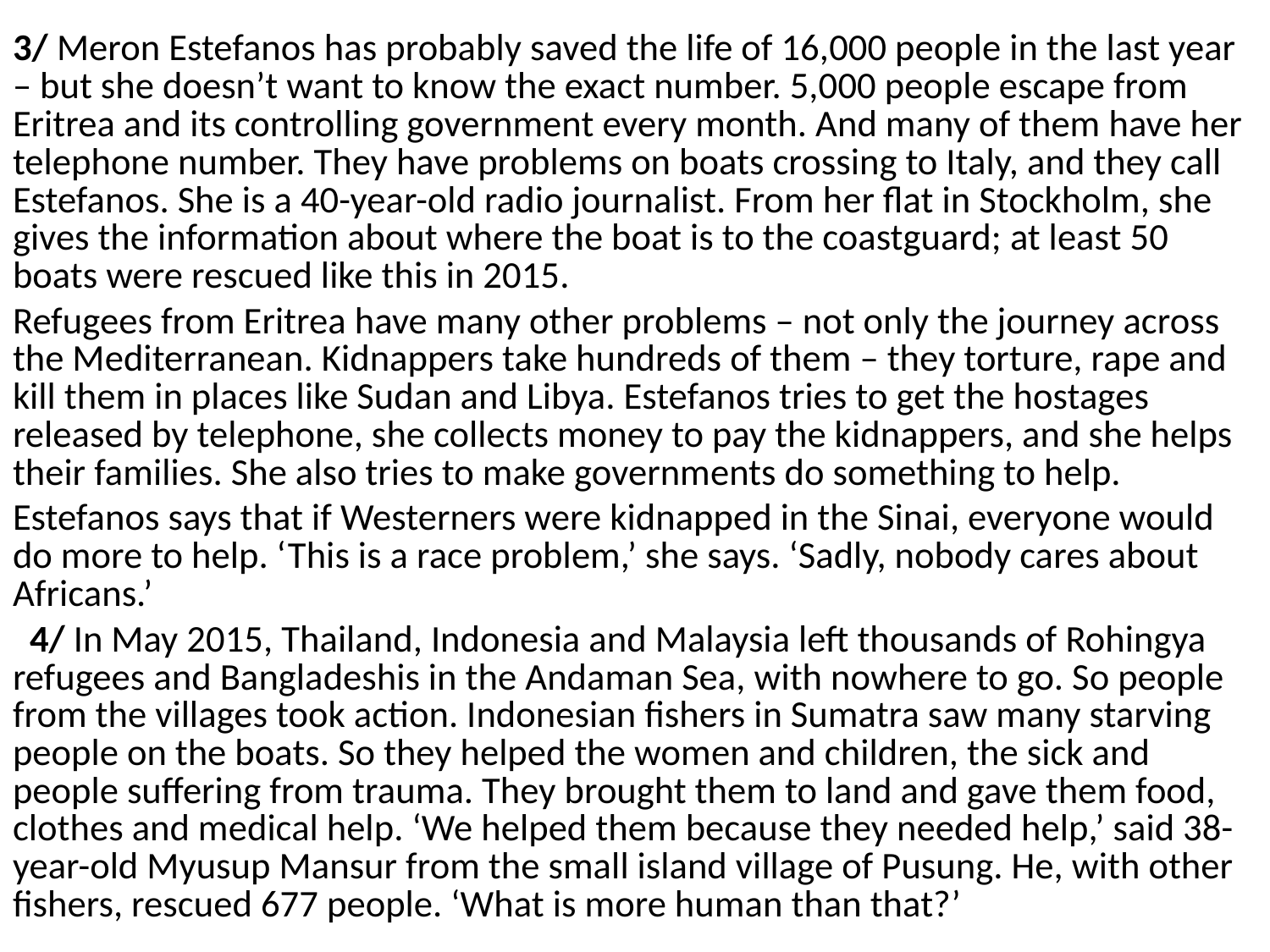

3/ Meron Estefanos has probably saved the life of 16,000 people in the last year – but she doesn’t want to know the exact number. 5,000 people escape from Eritrea and its controlling government every month. And many of them have her telephone number. They have problems on boats crossing to Italy, and they call Estefanos. She is a 40-year-old radio journalist. From her flat in Stockholm, she gives the information about where the boat is to the coastguard; at least 50 boats were rescued like this in 2015.
Refugees from Eritrea have many other problems – not only the journey across the Mediterranean. Kidnappers take hundreds of them – they torture, rape and kill them in places like Sudan and Libya. Estefanos tries to get the hostages released by telephone, she collects money to pay the kidnappers, and she helps their families. She also tries to make governments do something to help.
Estefanos says that if Westerners were kidnapped in the Sinai, everyone would do more to help. ‘This is a race problem,’ she says. ‘Sadly, nobody cares about Africans.’
  4/ In May 2015, Thailand, Indonesia and Malaysia left thousands of Rohingya refugees and Bangladeshis in the Andaman Sea, with nowhere to go. So people from the villages took action. Indonesian fishers in Sumatra saw many starving people on the boats. So they helped the women and children, the sick and people suffering from trauma. They brought them to land and gave them food, clothes and medical help. ‘We helped them because they needed help,’ said 38-year-old Myusup Mansur from the small island village of Pusung. He, with other fishers, rescued 677 people. ‘What is more human than that?’